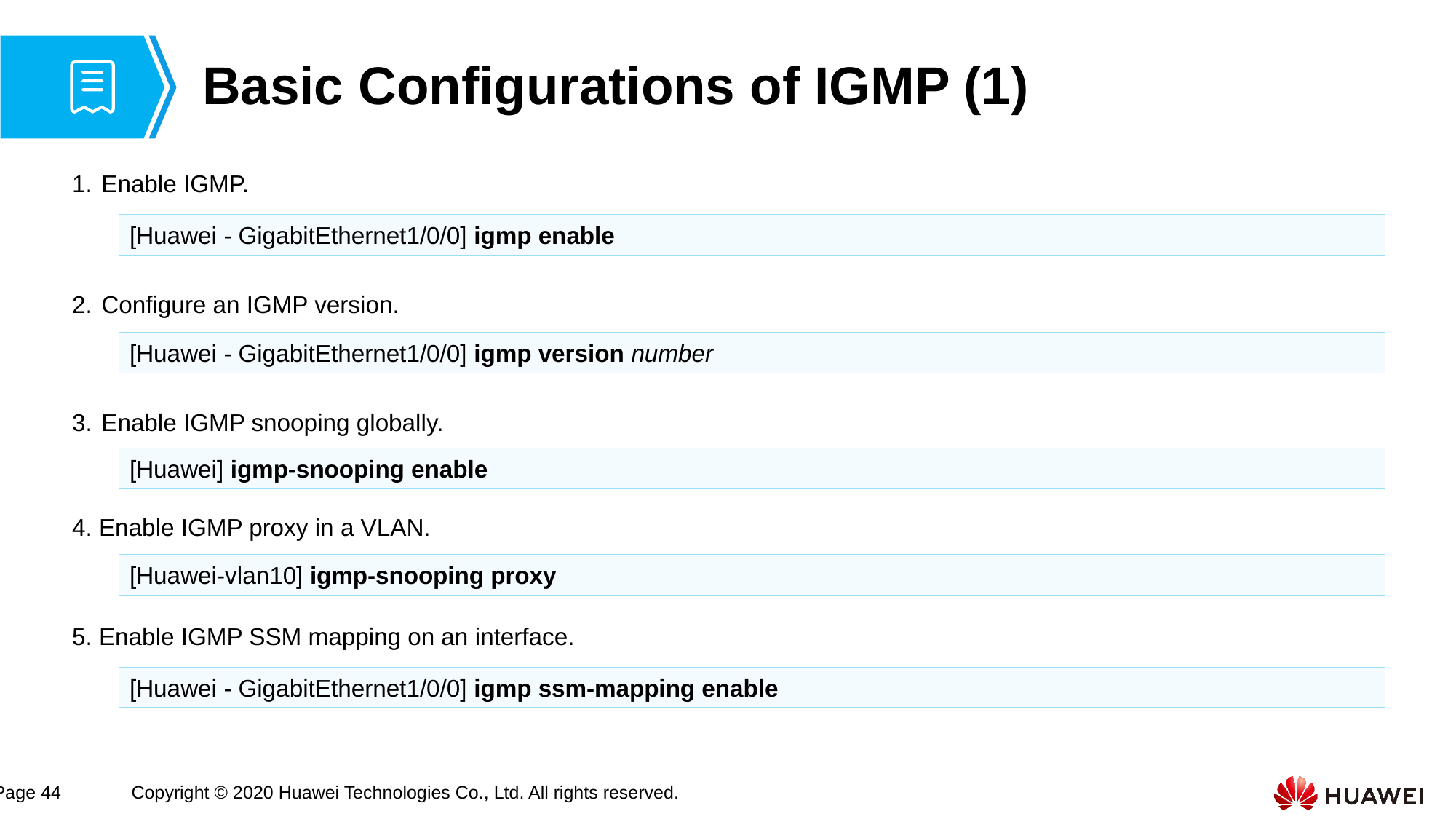

# Basic Configurations of IGMP (1)
Enable IGMP.
[Huawei - GigabitEthernet1/0/0] igmp enable
Configure an IGMP version.
[Huawei - GigabitEthernet1/0/0] igmp version number
Enable IGMP snooping globally.
[Huawei] igmp-snooping enable
4. Enable IGMP proxy in a VLAN.
[Huawei-vlan10] igmp-snooping proxy
5. Enable IGMP SSM mapping on an interface.
[Huawei - GigabitEthernet1/0/0] igmp ssm-mapping enable